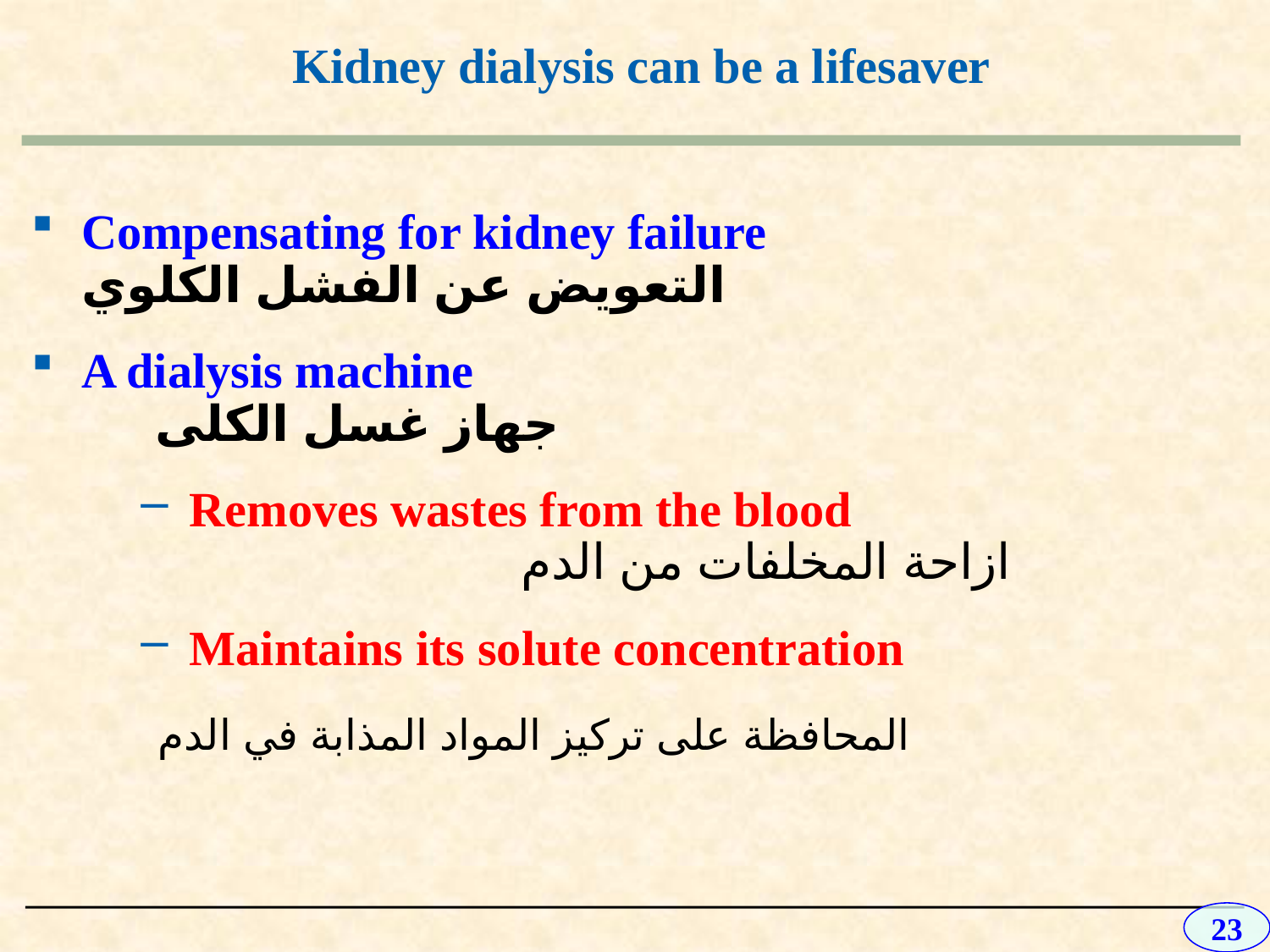

# Kidney dialysis can be a lifesaver

Compensating for kidney failure                                 التعويض عن الفشل الكلوي
A dialysis machine                                                                 جهاز غسل الكلى
Removes wastes from the blood                                                        ازاحة المخلفات من الدم
Maintains its solute concentration
المحافظة على تركيز المواد المذابة في الدم
23